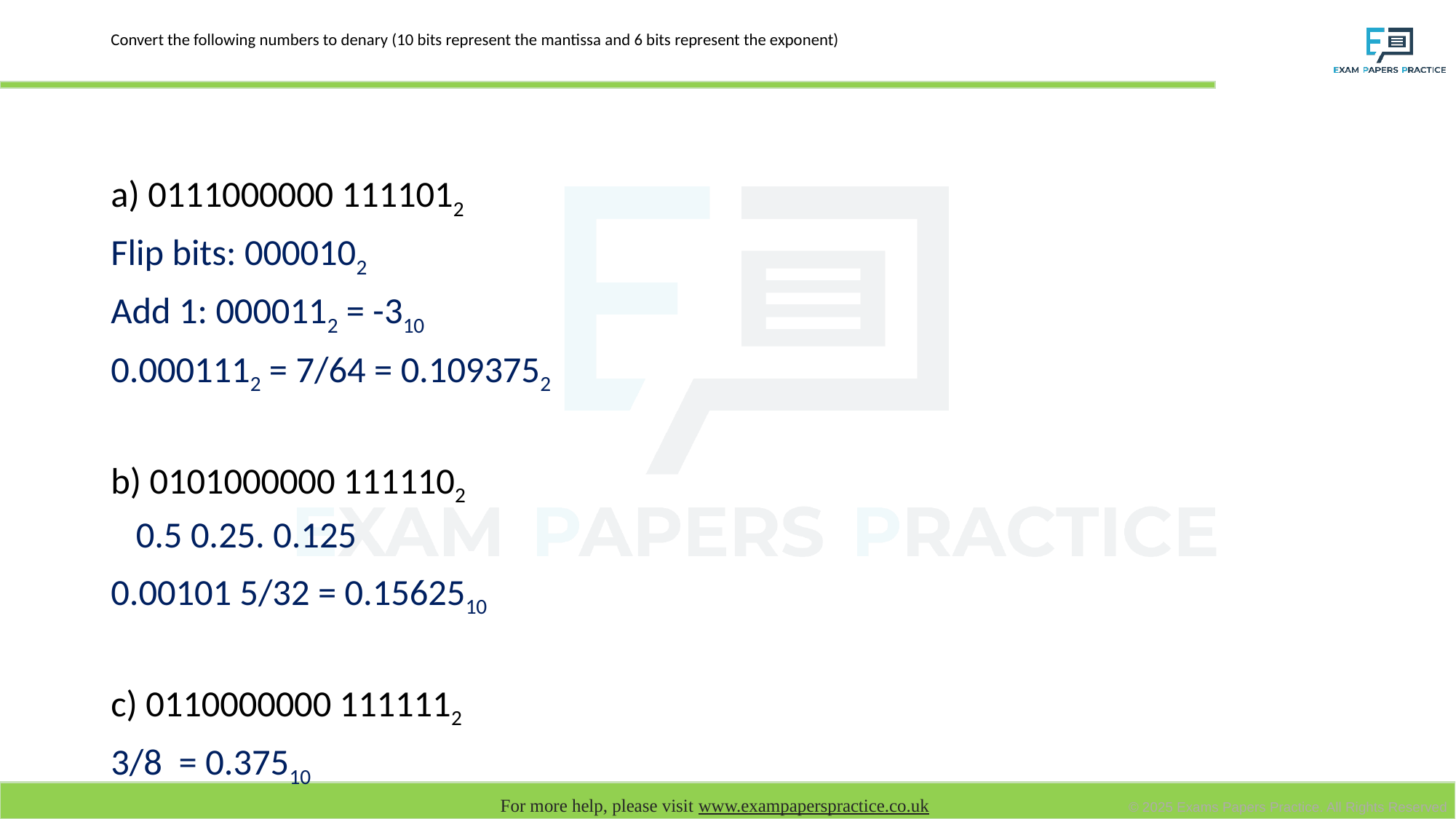

# Convert the following numbers to denary (10 bits represent the mantissa and 6 bits represent the exponent)
a) 0111000000 1111012
Flip bits: 0000102
Add 1: 0000112 = -310
0.0001112 = 7/64 = 0.1093752

b) 0101000000 1111102
   0.5 0.25. 0.125
0.00101 5/32 = 0.1562510

c) 0110000000 1111112
3/8  = 0.37510